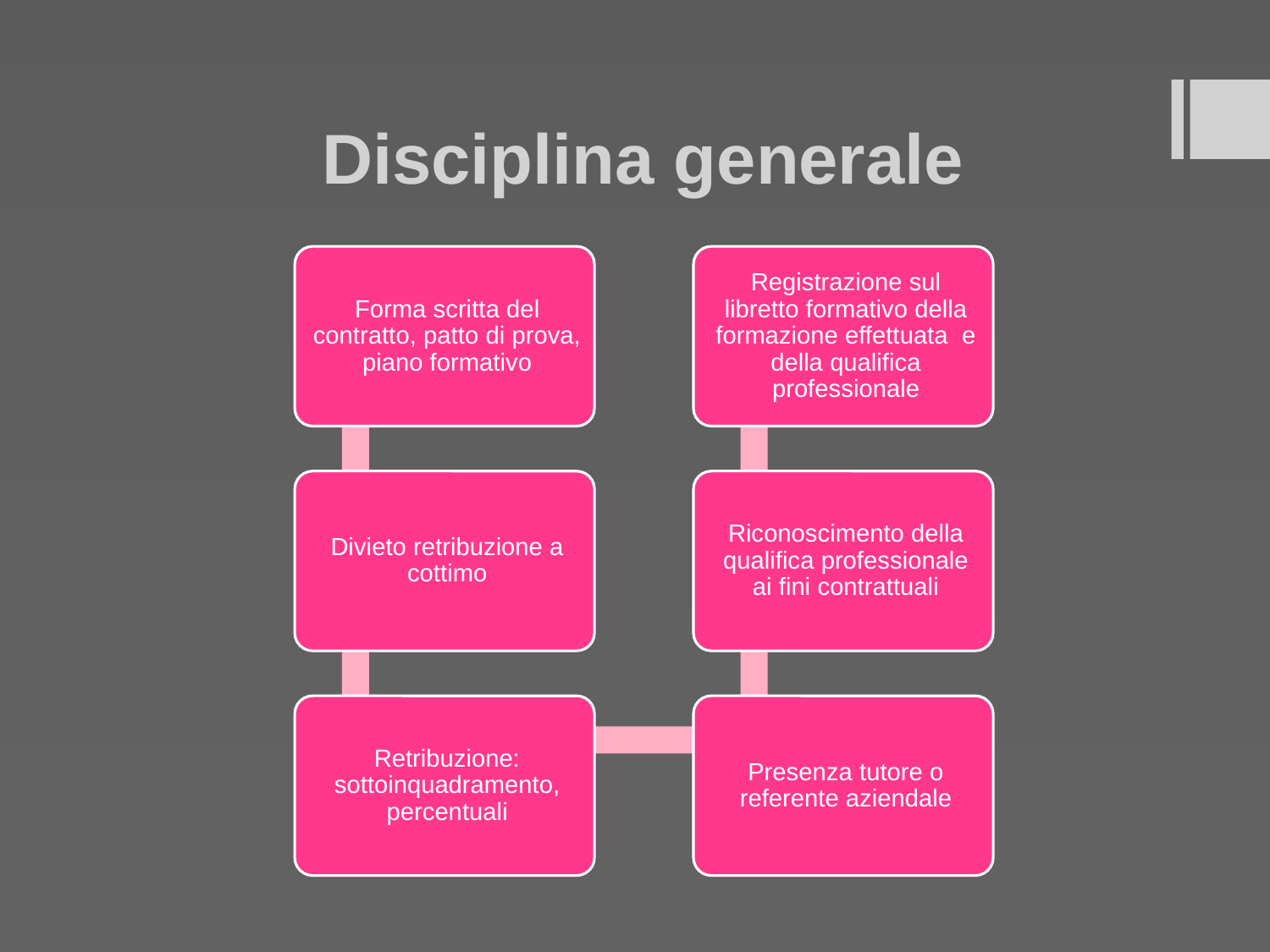

# Disciplina generale
Forma scritta del contratto, patto di prova, piano formativo
Divieto retribuzione a cottimo
Retribuzione: sottoinquadramento, percentuali
Presenza tutore o referente aziendale
Riconoscimento della qualifica professionale ai fini contrattuali
Registrazione sul libretto formativo della formazione effettuata  e della qualifica professionale